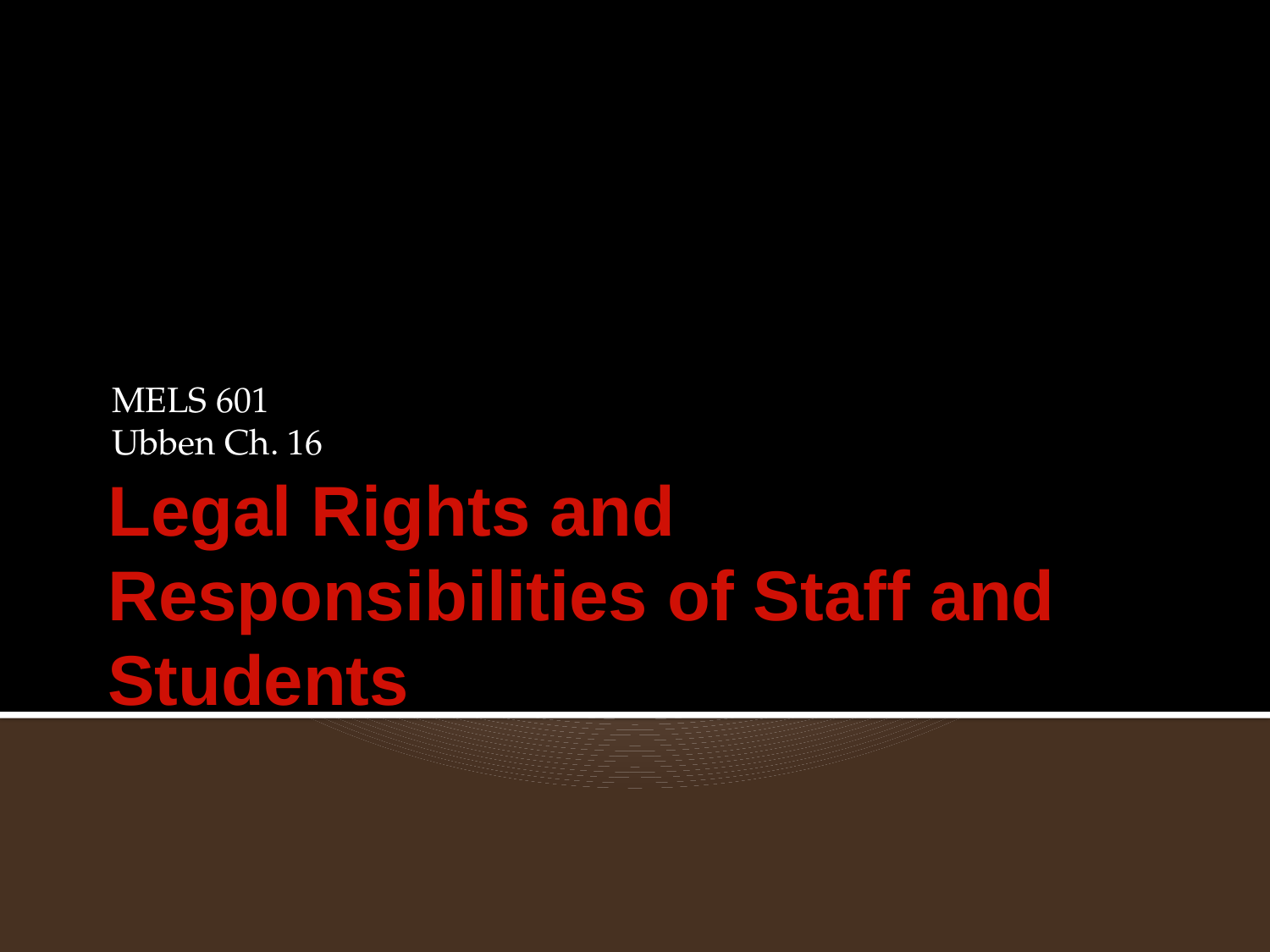

MELS 601
Ubben Ch. 16
# Legal Rights and Responsibilities of Staff and Students